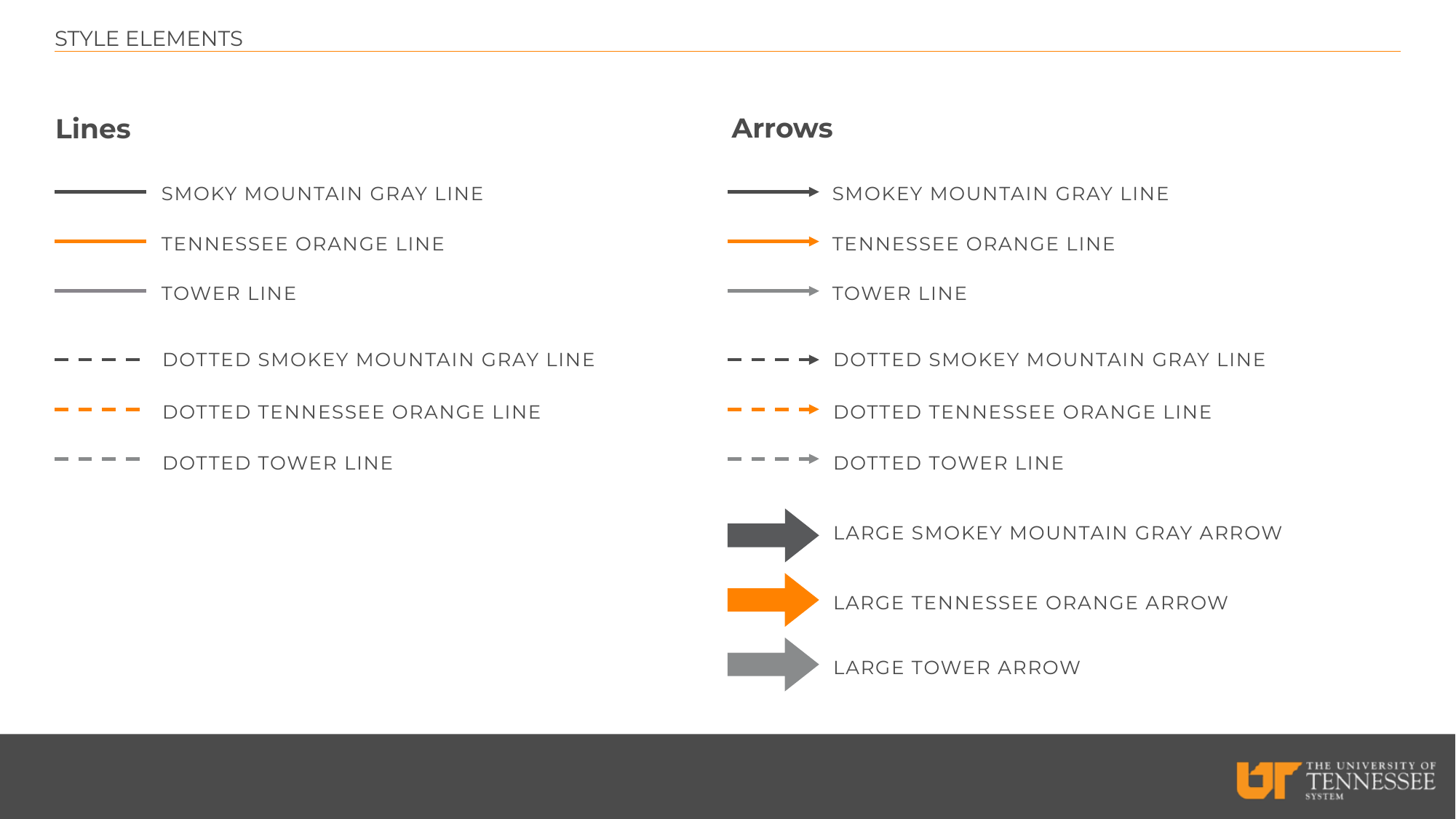

STYLE ELEMENTS
Arrows
Lines
SMOKy Mountain Gray line
SMOKEY Mountain Gray line
TENNESSEE ORANGE line
TENNESSEE ORANGE line
Tower line
Tower line
Dotted SMOKEY Mountain Gray Line
Dotted SMOKEY Mountain Gray LINE
Dotted TENNESSEE ORANGE LINE
Dotted TENNESSEE ORANGE LINE
Dotted Tower LINE
Dotted Tower LINE

large SMOKEY Mountain Gray arrow

large TENNESSEE ORANGE ARROW

large Tower ARROW